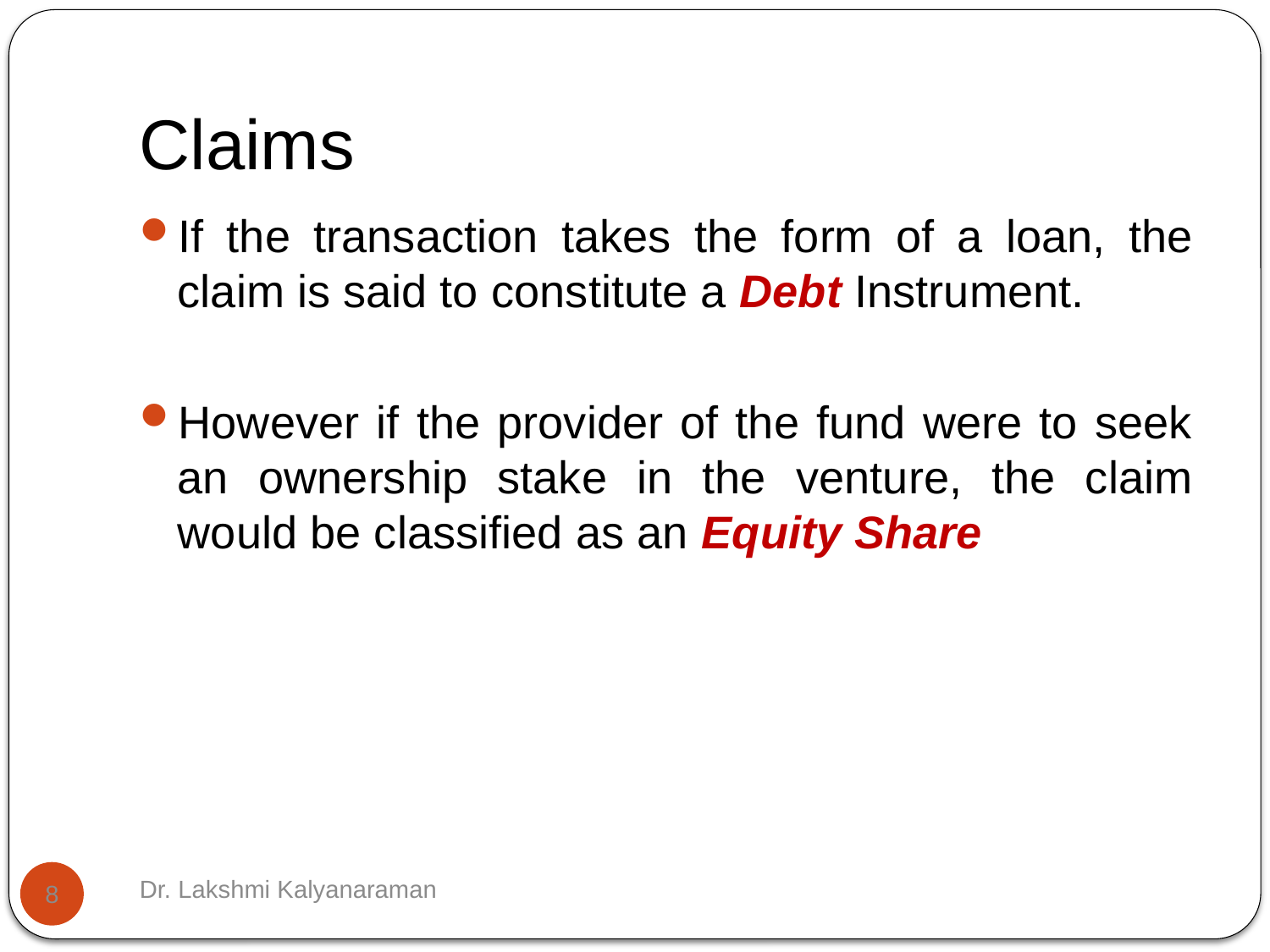

# Claims
If the transaction takes the form of a loan, the claim is said to constitute a Debt Instrument.

However if the provider of the fund were to seek an ownership stake in the venture, the claim would be classified as an Equity Share
Dr. Lakshmi Kalyanaraman
8